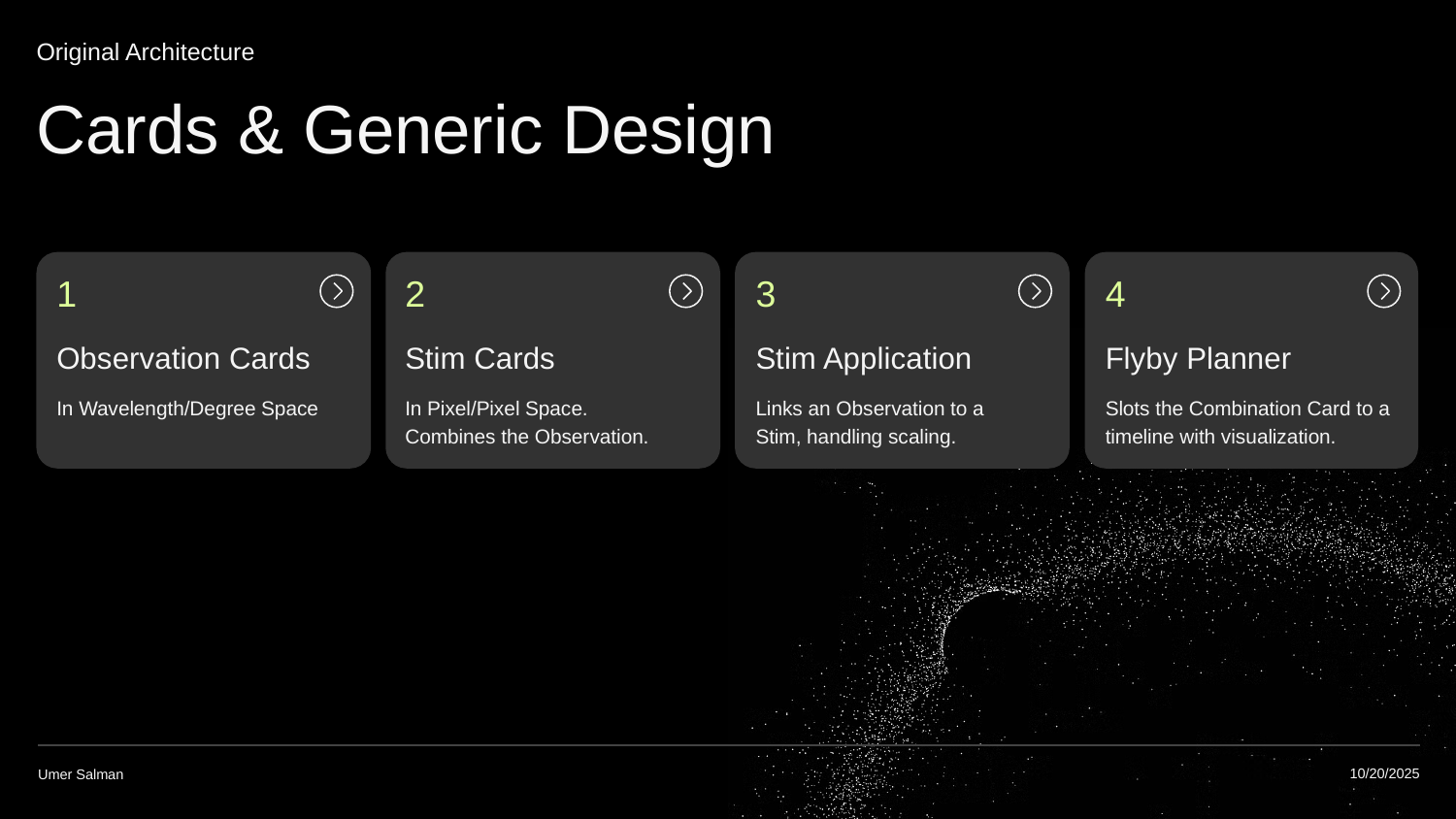

Original Architecture
Cards & Generic Design

# 1
2
3
4
Observation Cards
Stim Cards
Stim Application
Flyby Planner
In Wavelength/Degree Space
In Pixel/Pixel Space. Combines the Observation.
Links an Observation to a Stim, handling scaling.
Slots the Combination Card to a timeline with visualization.
Umer Salman
10/20/2025